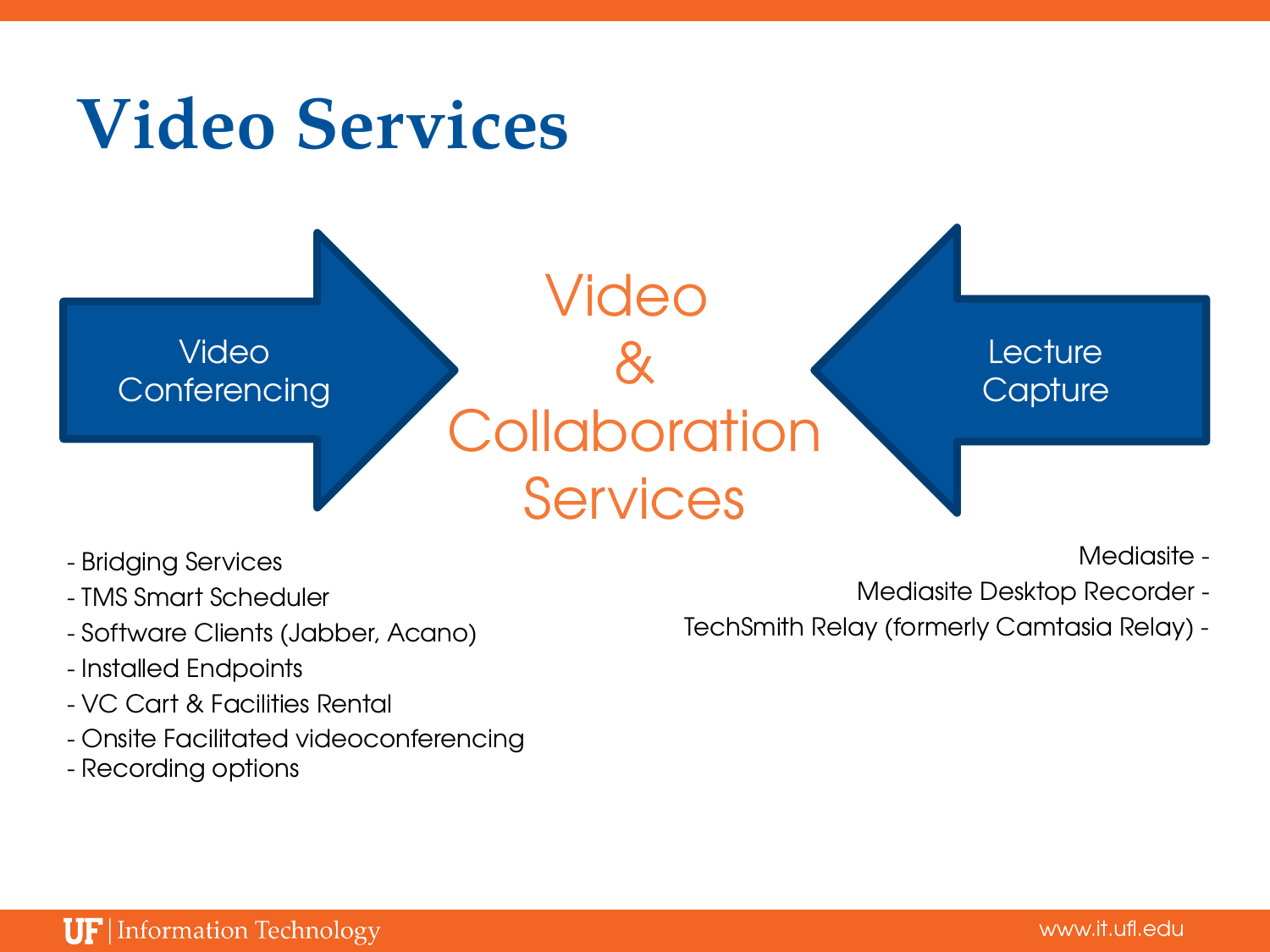

# Video Services
Lecture
Capture
Video
Conferencing
Video
&
Collaboration
Services
Mediasite -
Mediasite Desktop Recorder -
TechSmith Relay (formerly Camtasia Relay) -
- Bridging Services
- TMS Smart Scheduler
- Software Clients (Jabber, Acano)
- Installed Endpoints
- VC Cart & Facilities Rental
- Onsite Facilitated videoconferencing - Recording options